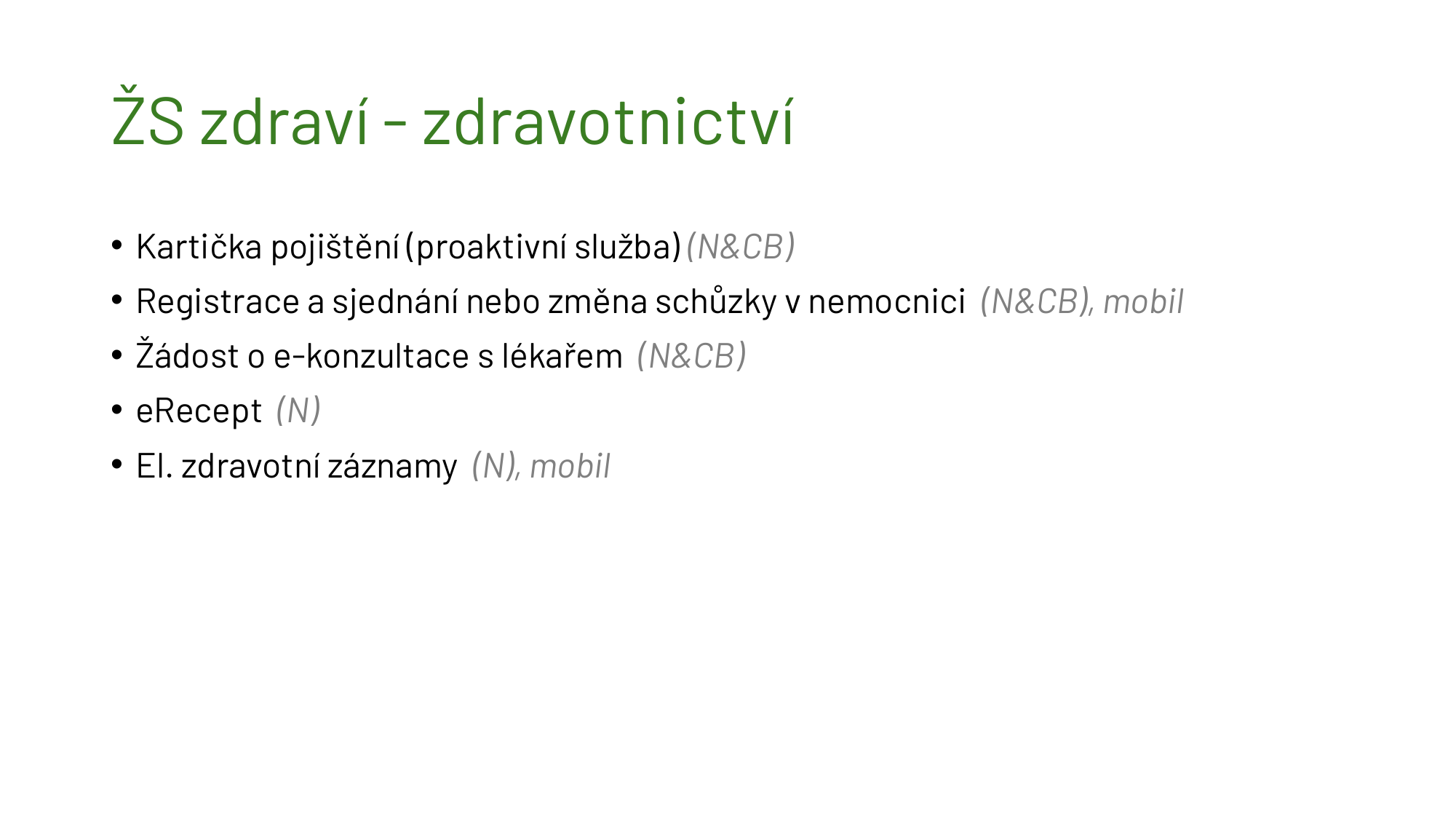

# ŽS zdraví - zdravotnictví
Kartička pojištění (proaktivní služba) (N&CB)
Registrace a sjednání nebo změna schůzky v nemocnici  (N&CB), mobil
Žádost o e-konzultace s lékařem  (N&CB)
eRecept  (N)
El. zdravotní záznamy  (N), mobil